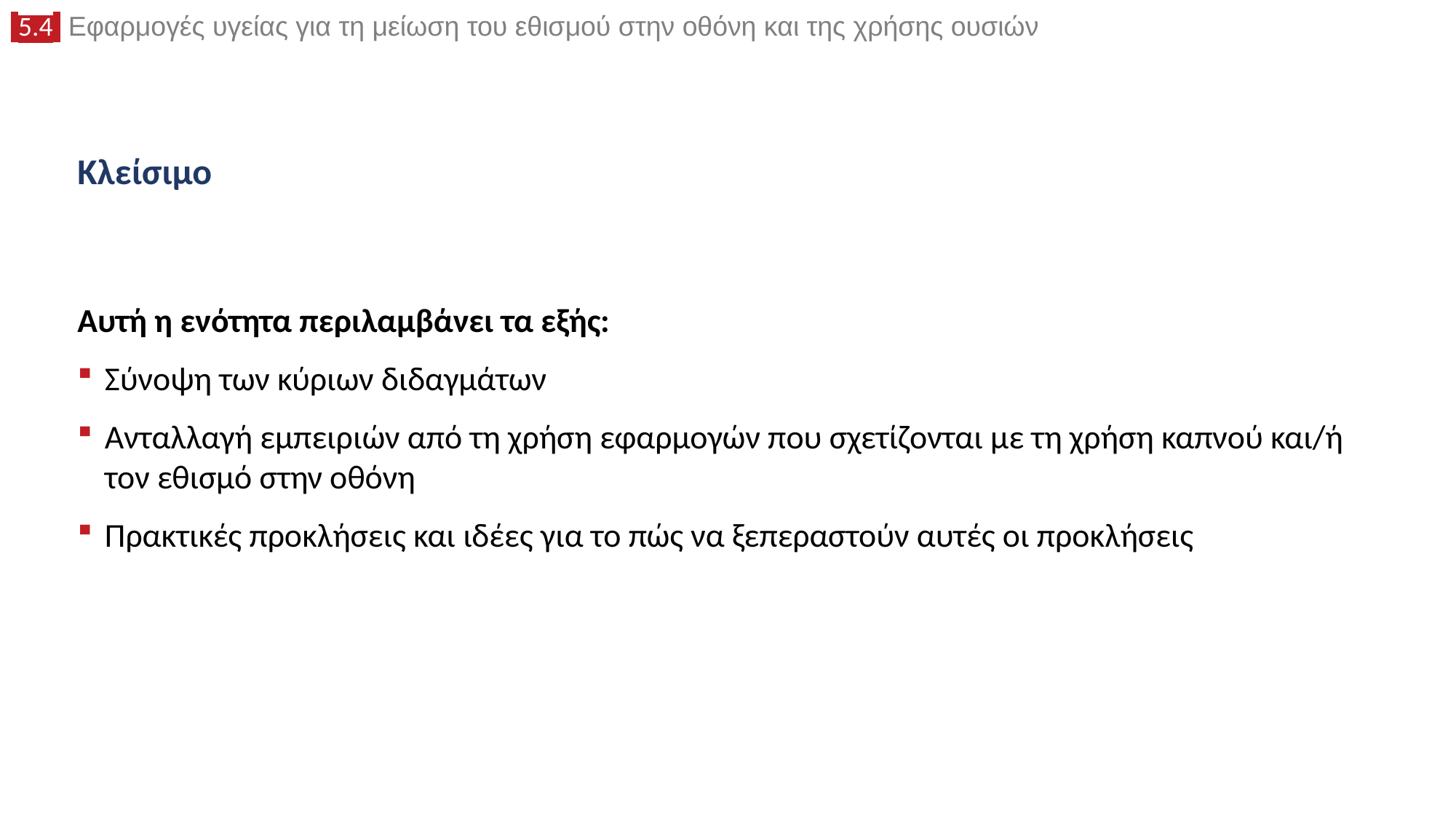

# Κλείσιμο
Αυτή η ενότητα περιλαμβάνει τα εξής:
Σύνοψη των κύριων διδαγμάτων
Ανταλλαγή εμπειριών από τη χρήση εφαρμογών που σχετίζονται με τη χρήση καπνού και/ή τον εθισμό στην οθόνη
Πρακτικές προκλήσεις και ιδέες για το πώς να ξεπεραστούν αυτές οι προκλήσεις